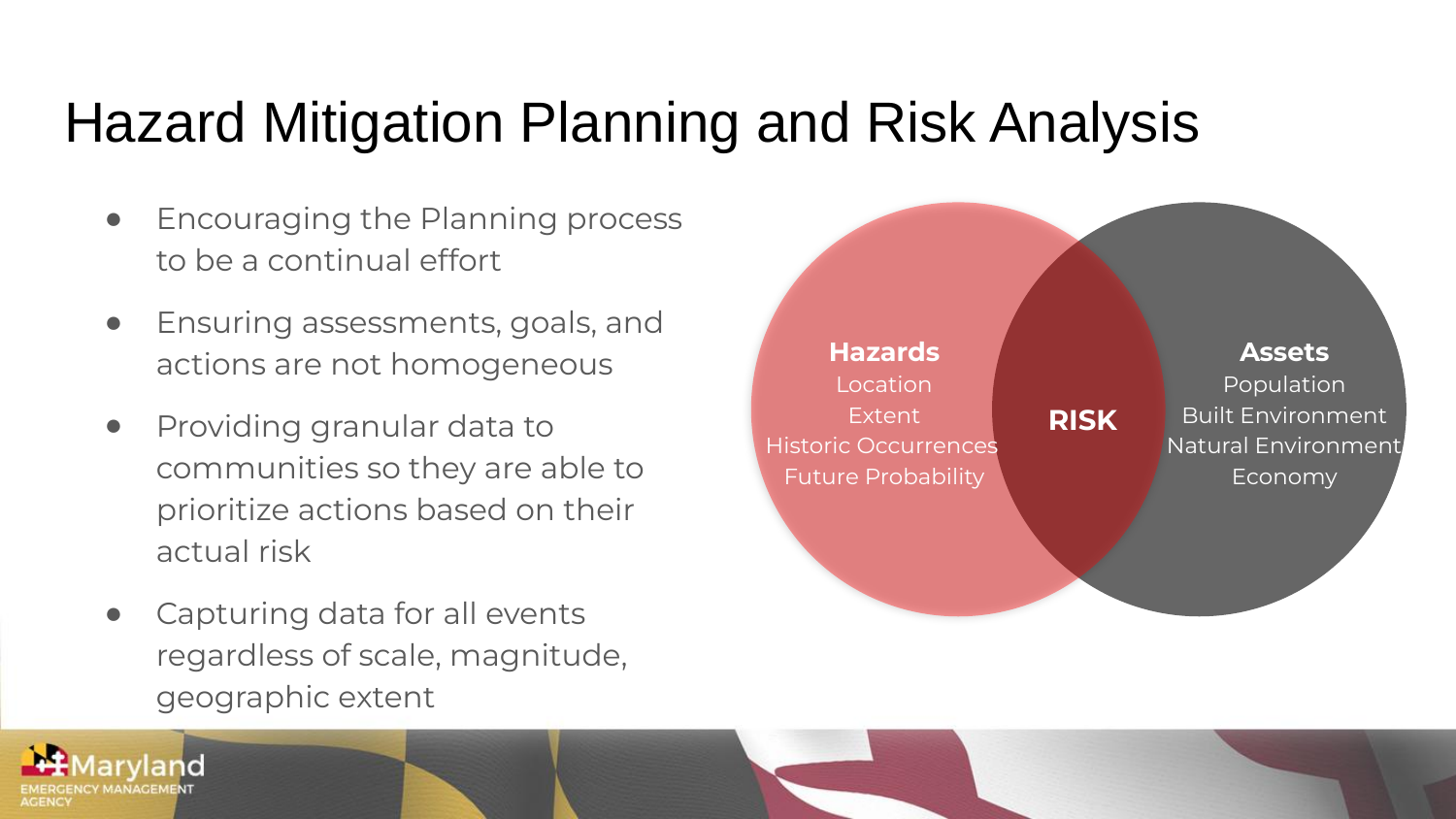

# Hazard Mitigation Planning and Risk Analysis
Encouraging the Planning process to be a continual effort
Ensuring assessments, goals, and actions are not homogeneous
Providing granular data to communities so they are able to prioritize actions based on their actual risk
Capturing data for all events regardless of scale, magnitude, geographic extent

Assets
Population
Built Environment
Natural Environment
Economy

Hazards
Location
Extent
Historic Occurrences
Future Probability
RISK